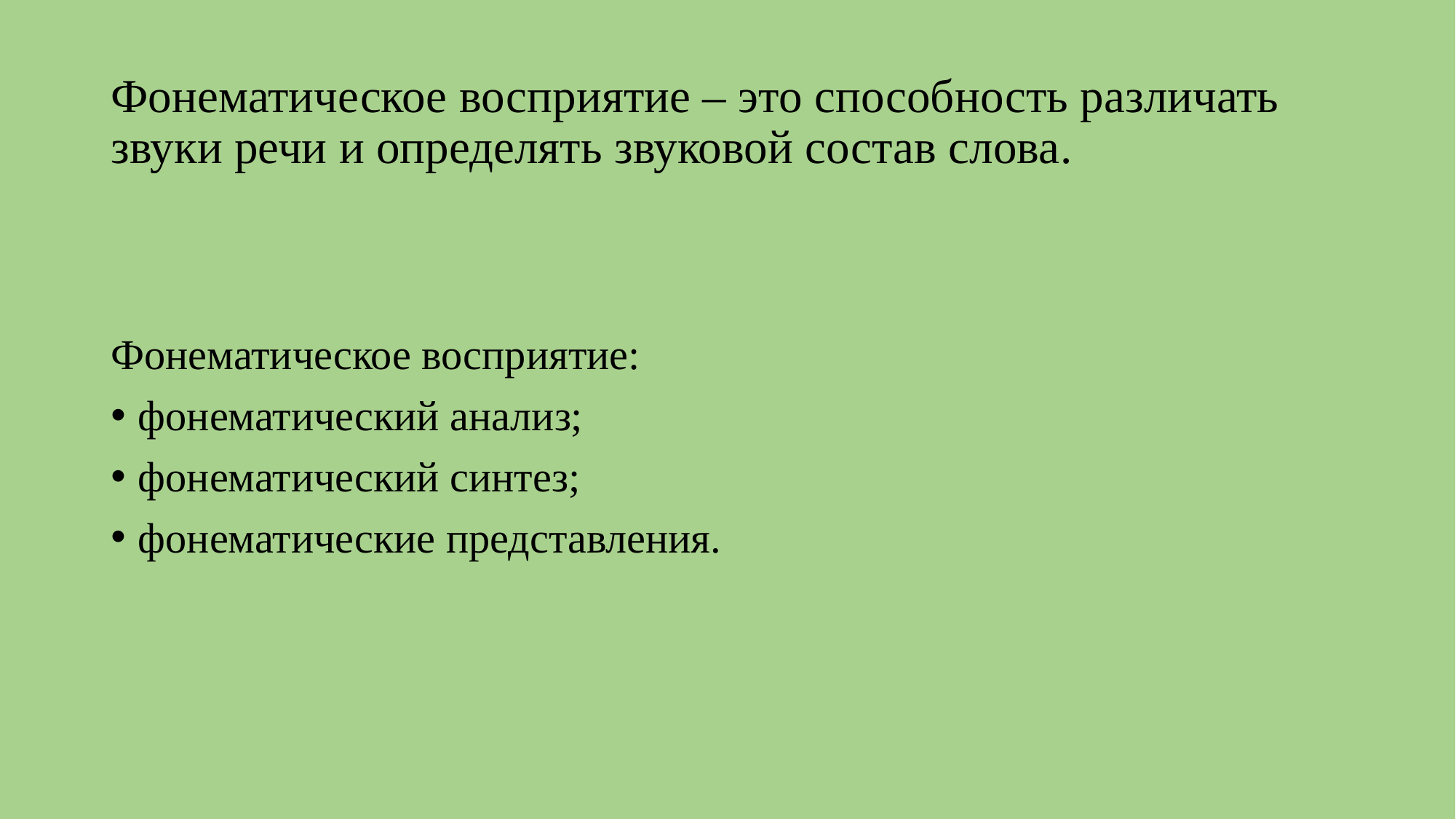

# Фонематическое восприятие – это способность различать звуки речи и определять звуковой состав слова.
Фонематическое восприятие:
фонематический анализ;
фонематический синтез;
фонематические представления.